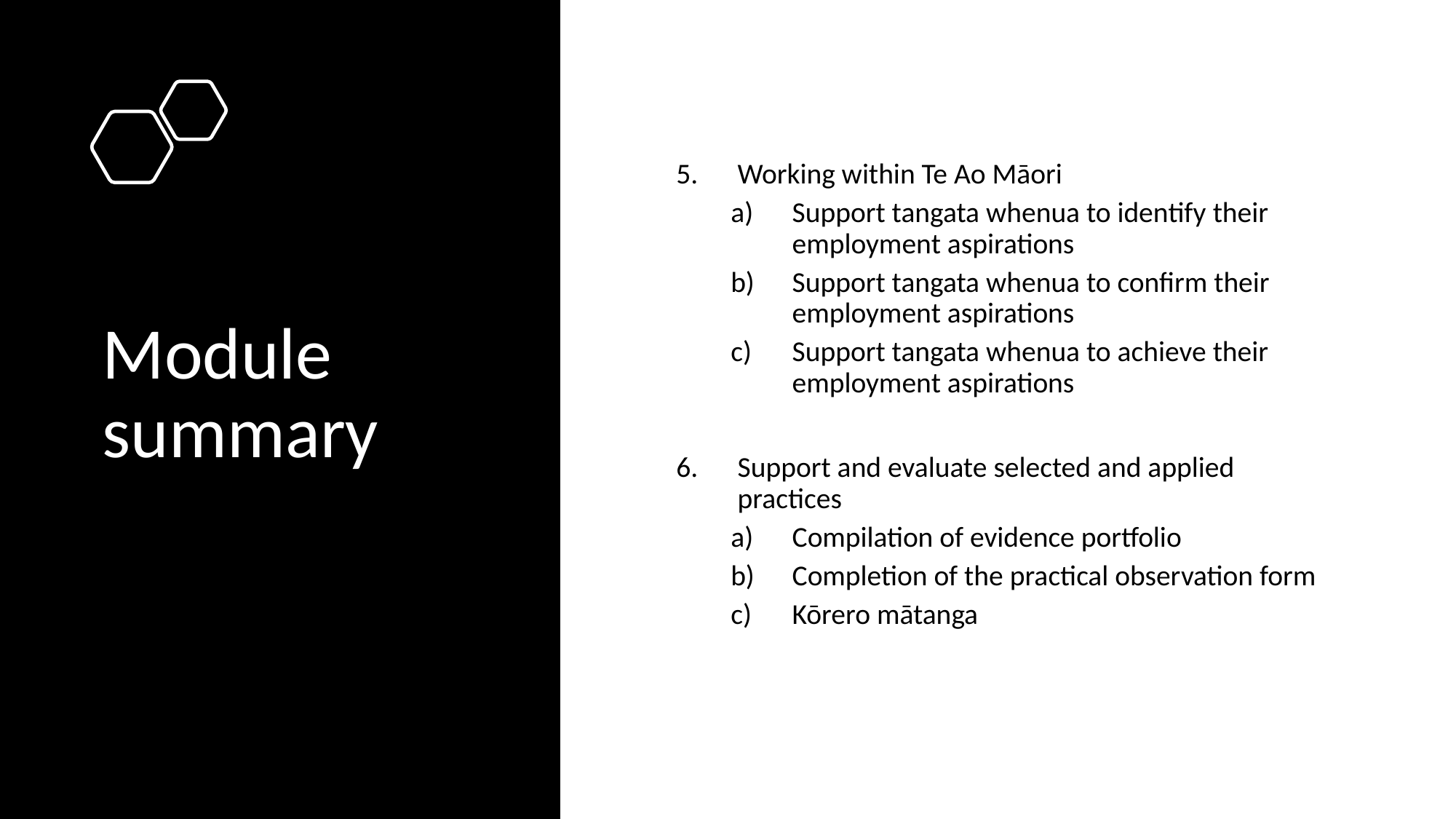

# Module summary
Working within Te Ao Māori
Support tangata whenua to identify their employment aspirations
Support tangata whenua to confirm their employment aspirations
Support tangata whenua to achieve their employment aspirations

Support and evaluate selected and applied practices
Compilation of evidence portfolio
Completion of the practical observation form
Kōrero mātanga